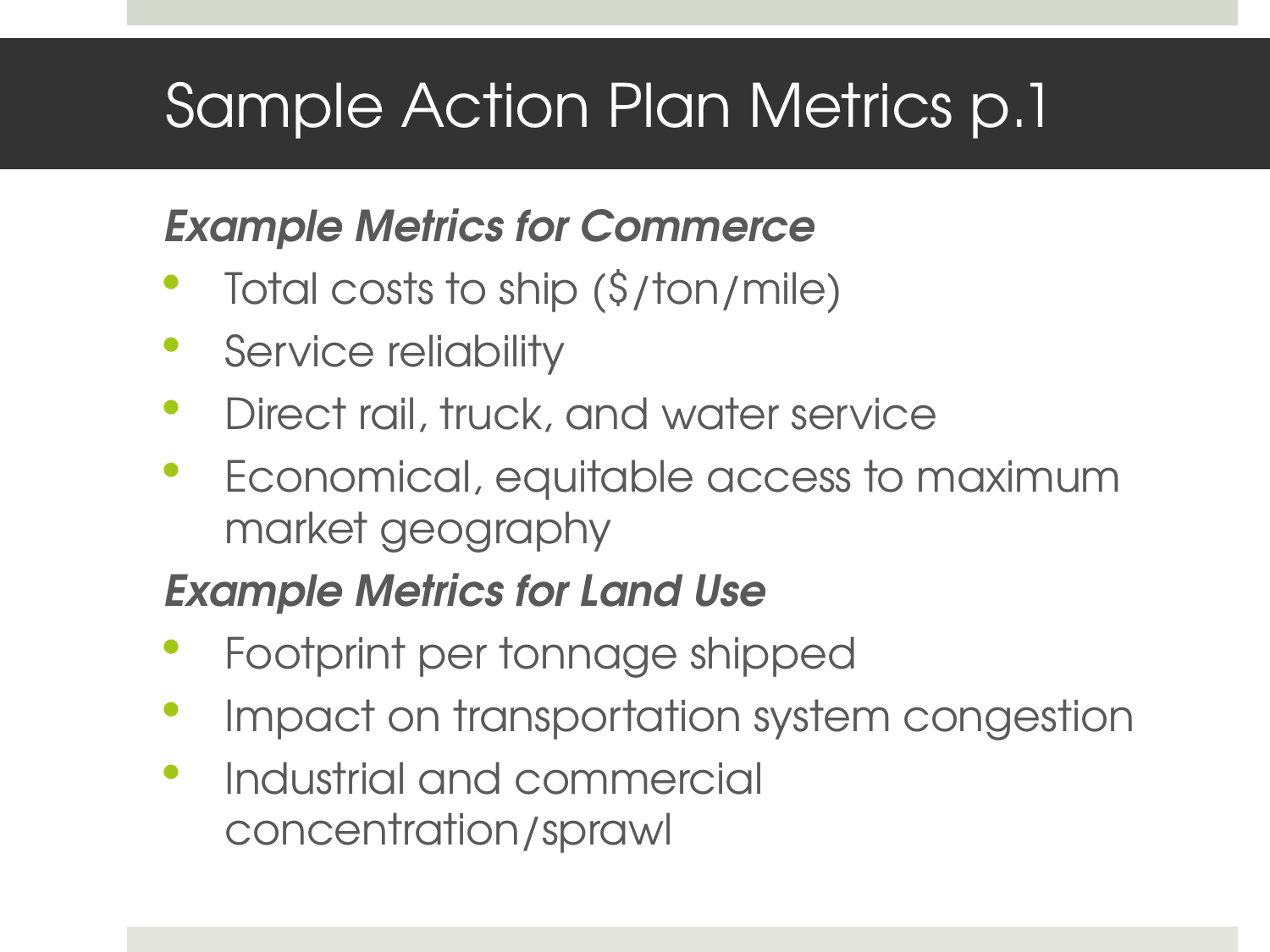

# Sample Action Plan Metrics p.1
Example Metrics for Commerce
Total costs to ship ($/ton/mile)
Service reliability
Direct rail, truck, and water service
Economical, equitable access to maximum market geography
Example Metrics for Land Use
Footprint per tonnage shipped
Impact on transportation system congestion
Industrial and commercial concentration/sprawl